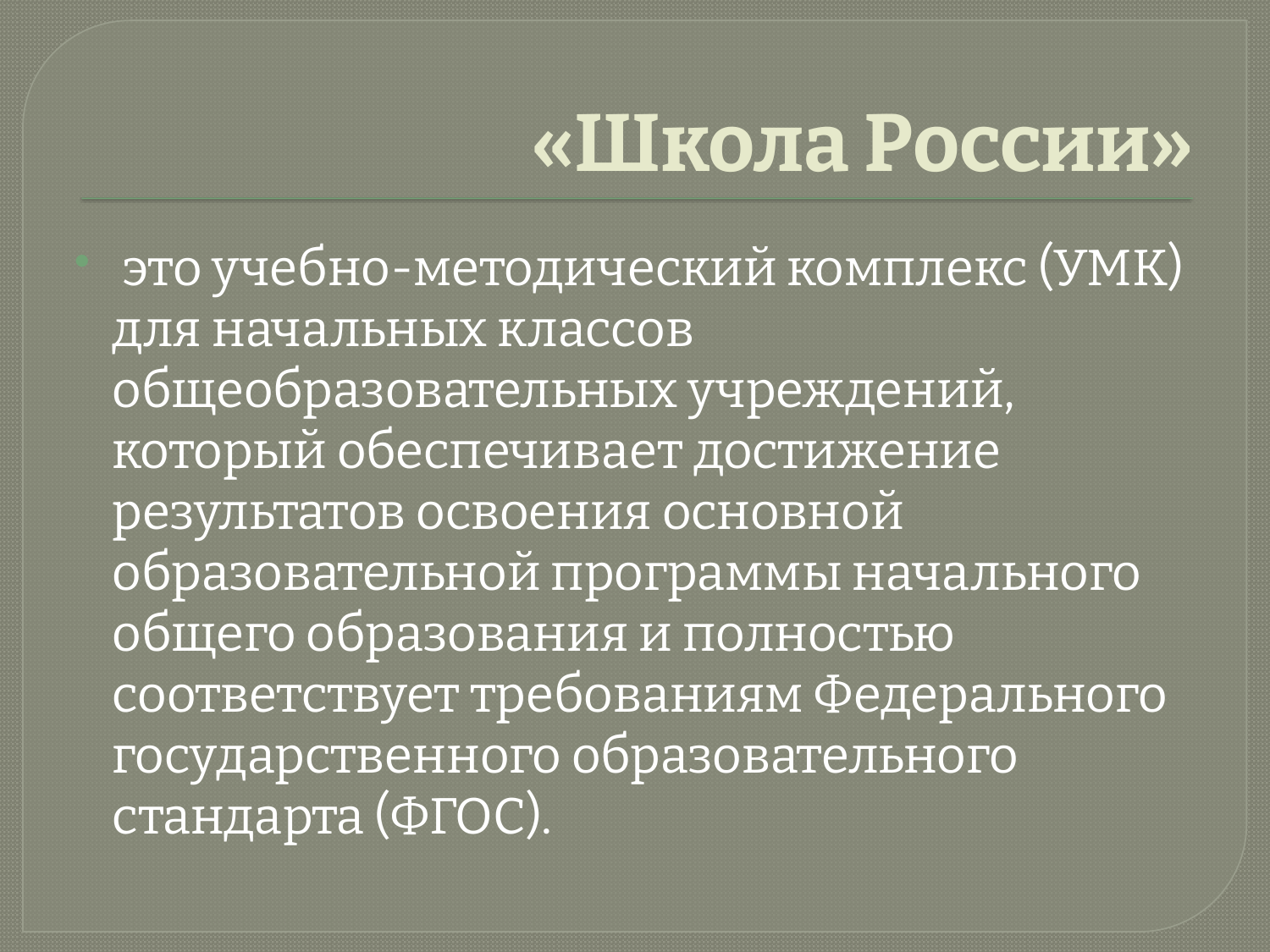

# «Школа России»
 это учебно-методический комплекс (УМК) для начальных классов общеобразовательных учреждений, который обеспечивает достижение результатов освоения основной образовательной программы начального общего образования и полностью соответствует требованиям Федерального государственного образовательного стандарта (ФГОС).